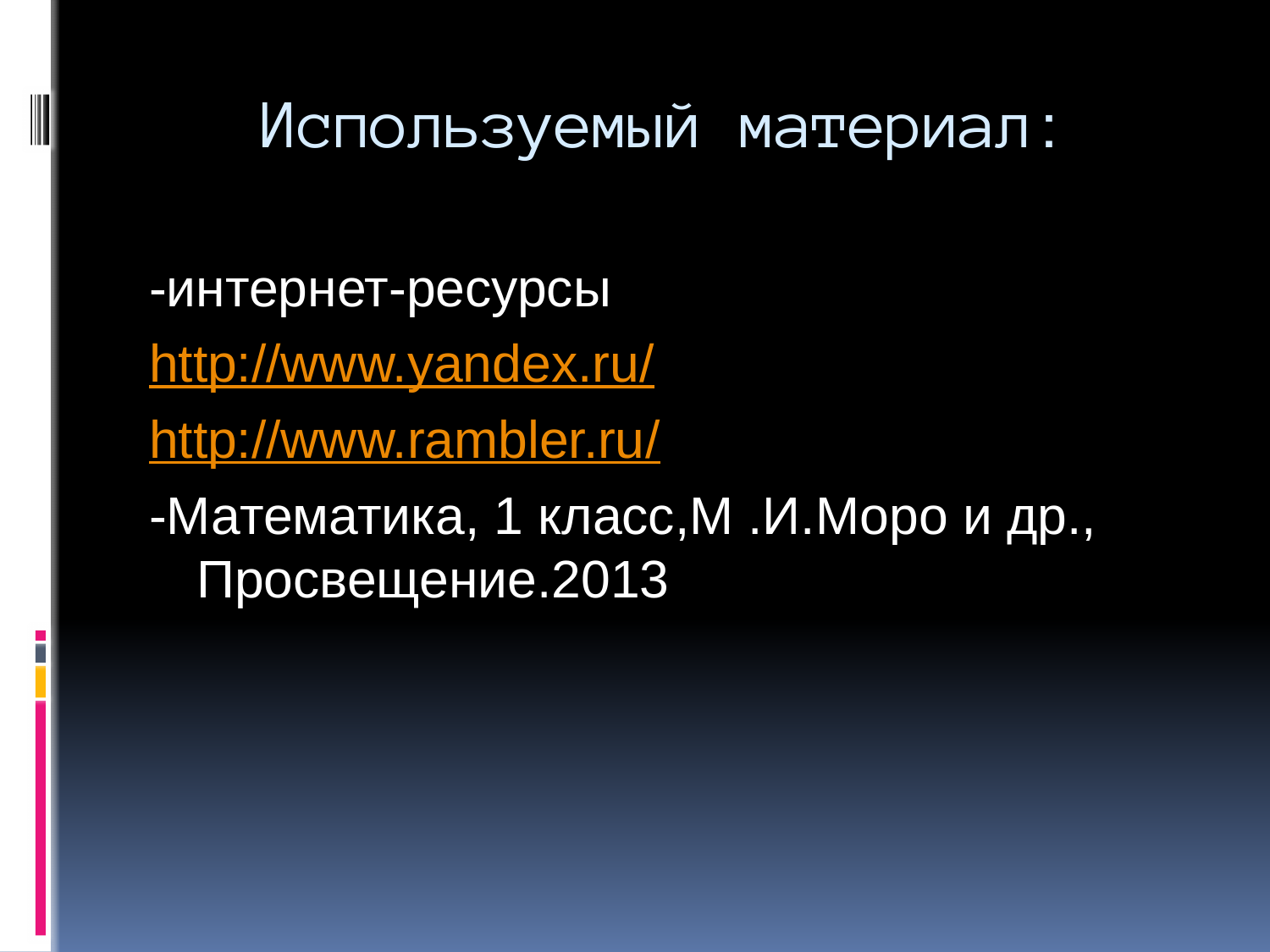

# Используемый материал:
-интернет-ресурсы
http://www.yandex.ru/
http://www.rambler.ru/
-Математика, 1 класс,М .И.Моро и др., Просвещение.2013